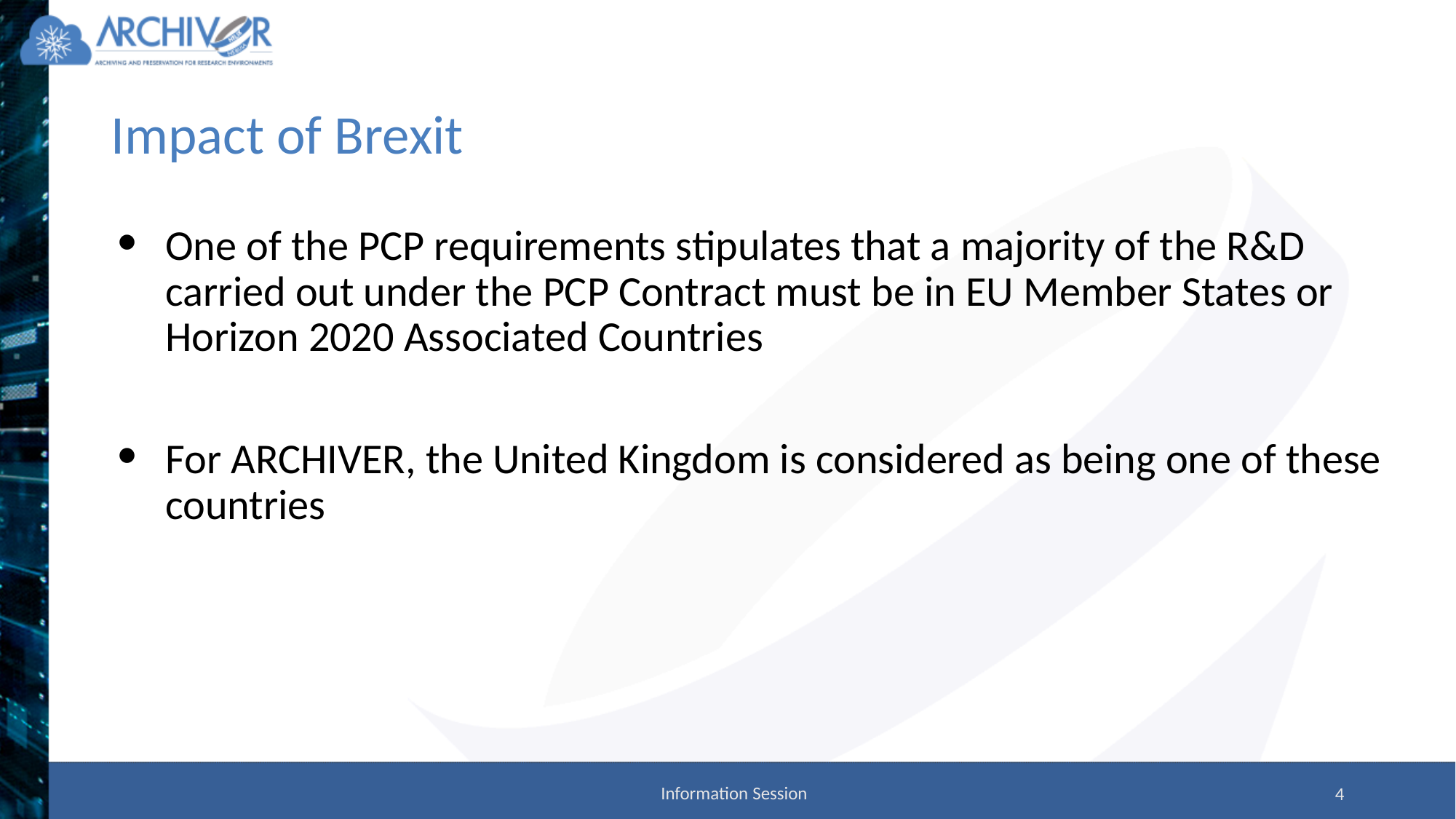

# Impact of Brexit
One of the PCP requirements stipulates that a majority of the R&D carried out under the PCP Contract must be in EU Member States or Horizon 2020 Associated Countries

For ARCHIVER, the United Kingdom is considered as being one of these countries
Information Session
4